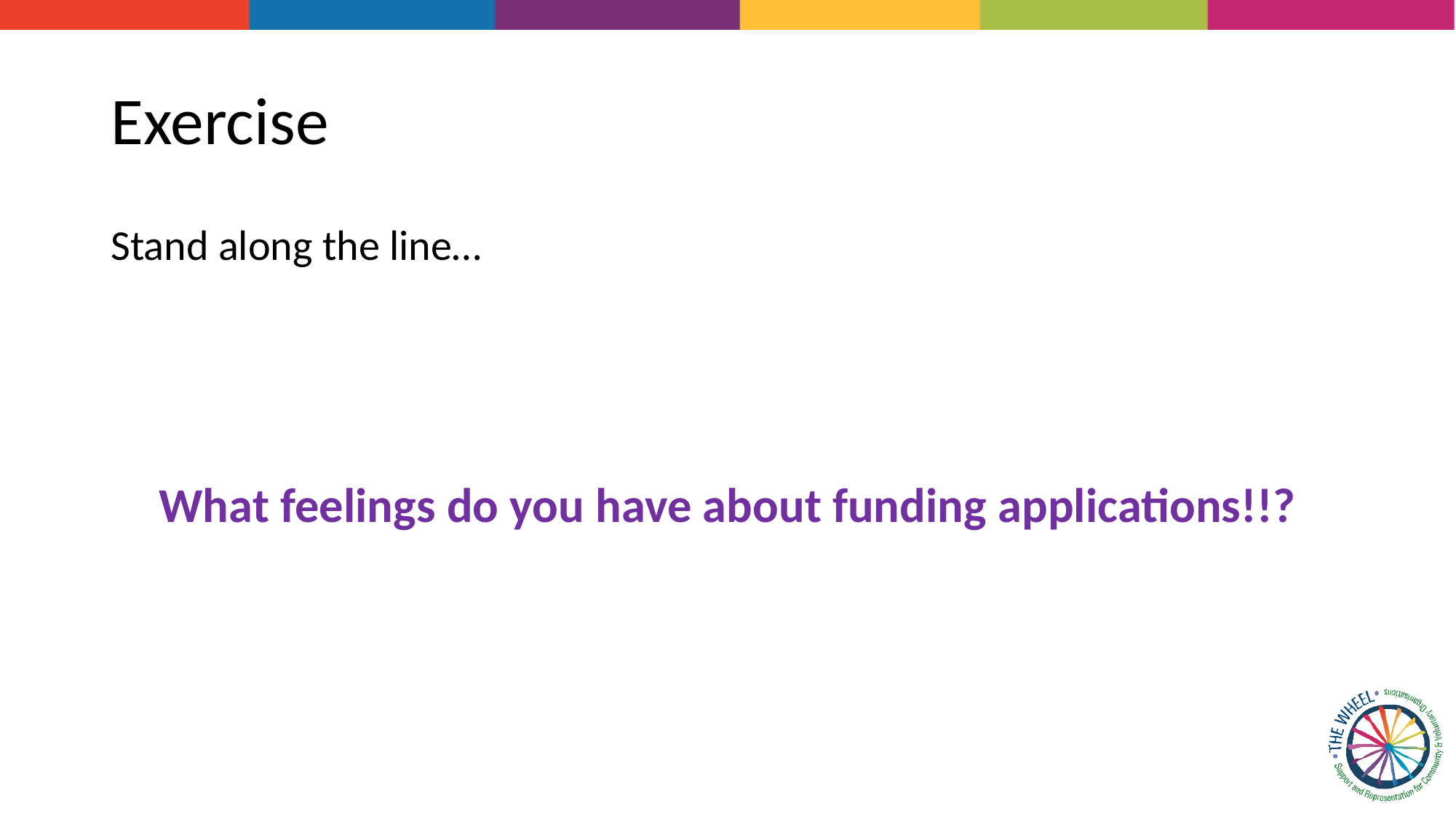

# Exercise
Stand along the line…

What feelings do you have about funding applications!!?